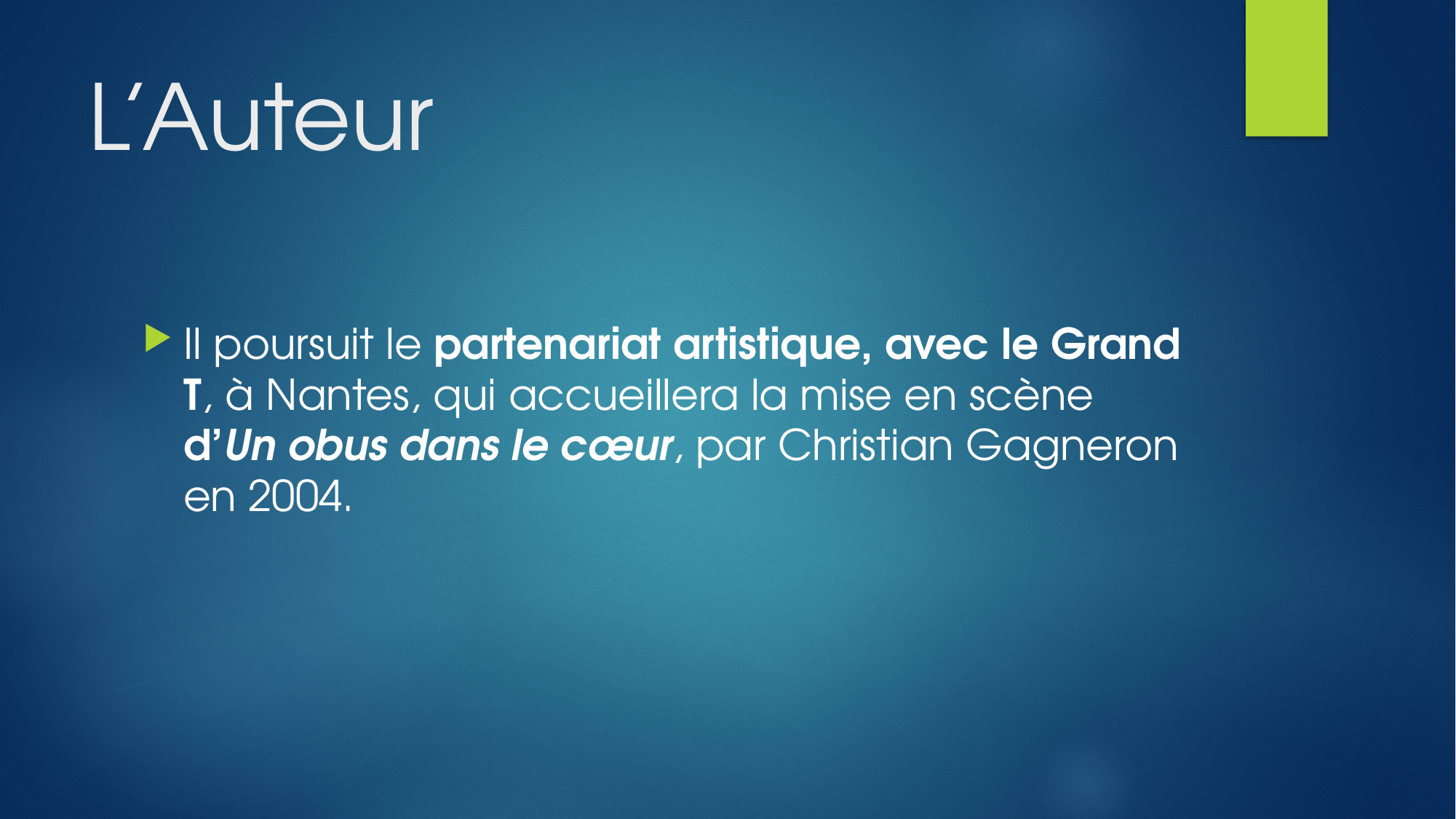

# L’Auteur

Il poursuit le partenariat artistique, avec le Grand T, à Nantes, qui accueillera la mise en scène d’Un obus dans le cœur, par Christian Gagneron en 2004.